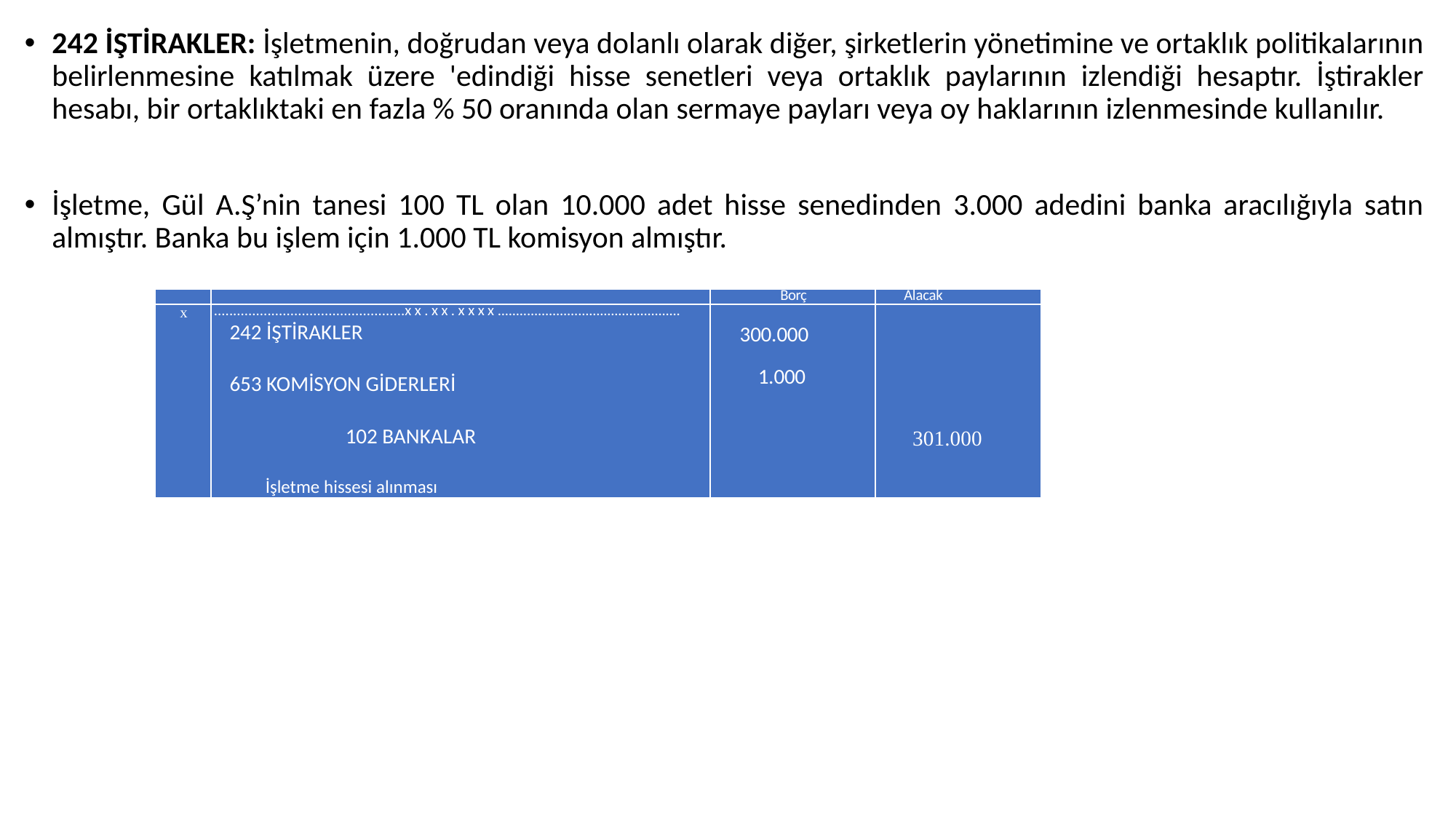

242 İŞTİRAKLER: İşletmenin, doğrudan veya dolanlı olarak diğer, şirketlerin yönetimine ve ortaklık politikalarının belirlenmesine katılmak üzere 'edindiği hisse senetleri veya ortaklık paylarının izlendiği hesaptır. İştirakler hesabı, bir ortaklıktaki en fazla % 50 oranında olan sermaye payları veya oy haklarının izlenmesinde kullanılır.

İşletme, Gül A.Ş’nin tanesi 100 TL olan 10.000 adet hisse senedinden 3.000 adedini banka aracılığıyla satın almıştır. Banka bu işlem için 1.000 TL komisyon almıştır.

|  |  | Borç | Alacak |
| --- | --- | --- | --- |
| x | ..................................................xx.xx.xxxx.................................................. 242 İŞTİRAKLER 653 KOMİSYON GİDERLERİ     102 BANKALAR İşletme hissesi alınması | 300.000 1.000 | 301.000 |